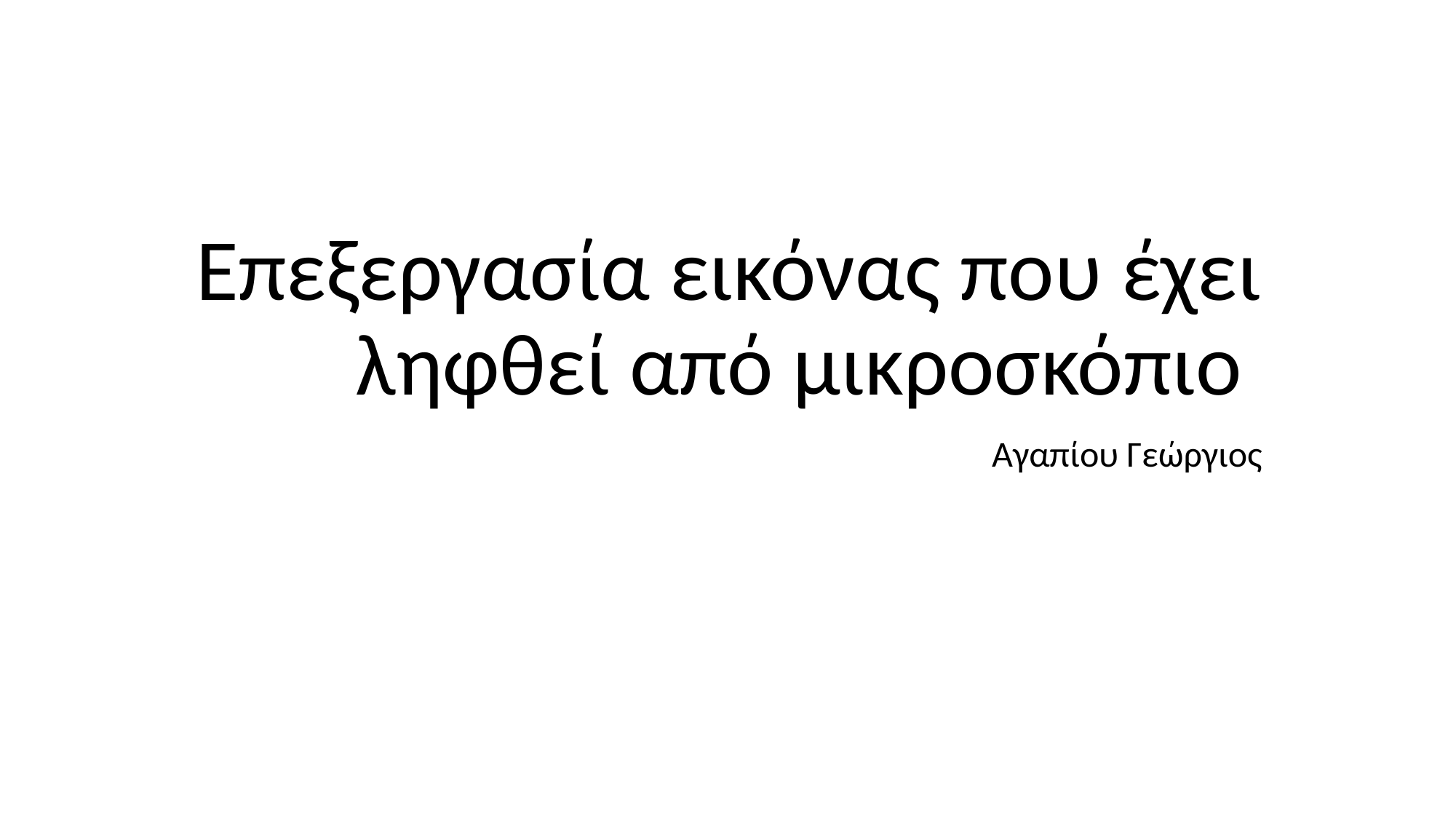

# Επεξεργασία εικόνας που έχει ληφθεί από μικροσκόπιο
Αγαπίου Γεώργιος